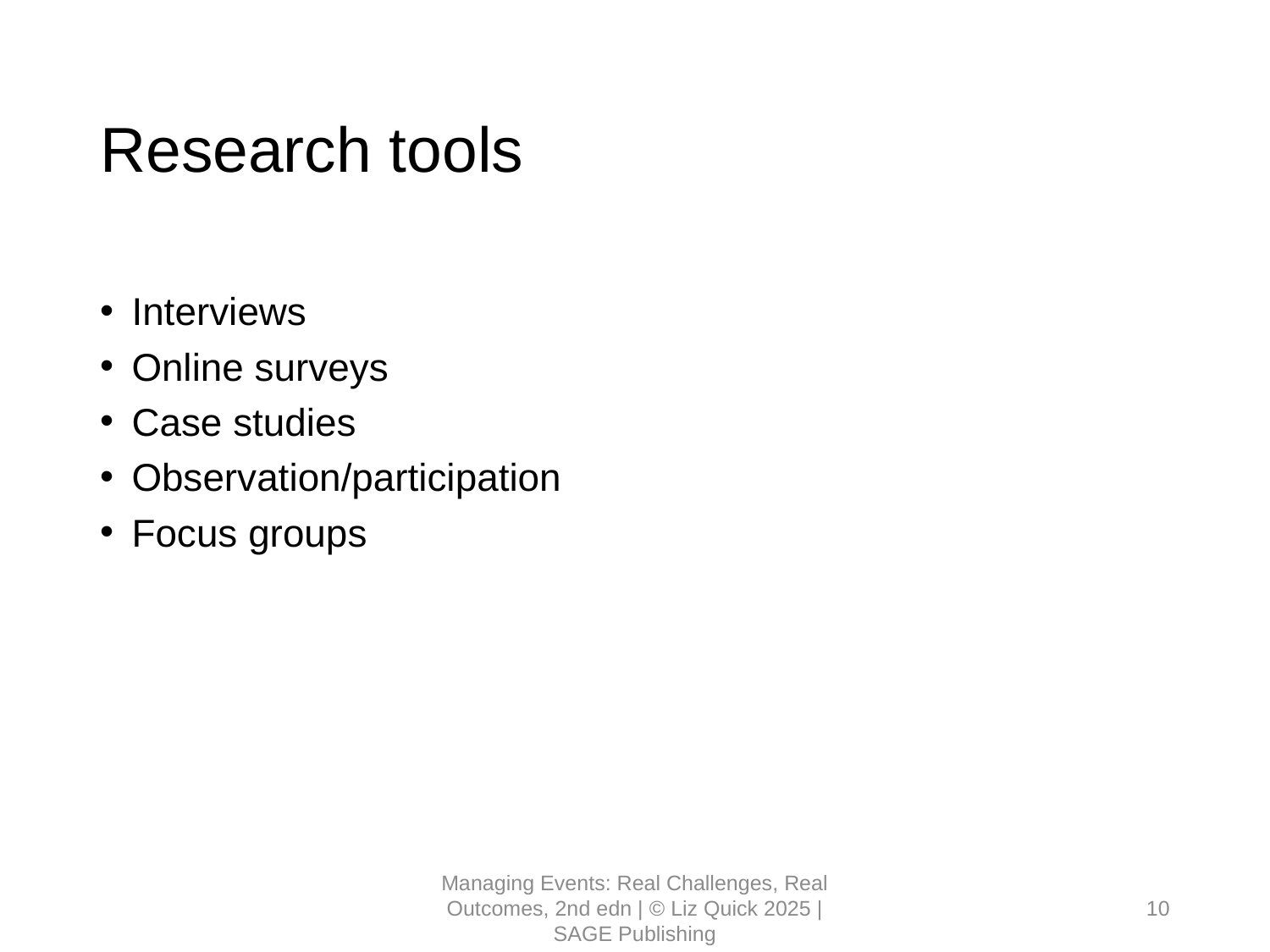

# Research tools
Interviews
Online surveys
Case studies
Observation/participation
Focus groups
Managing Events: Real Challenges, Real Outcomes, 2nd edn | © Liz Quick 2025 | SAGE Publishing
10